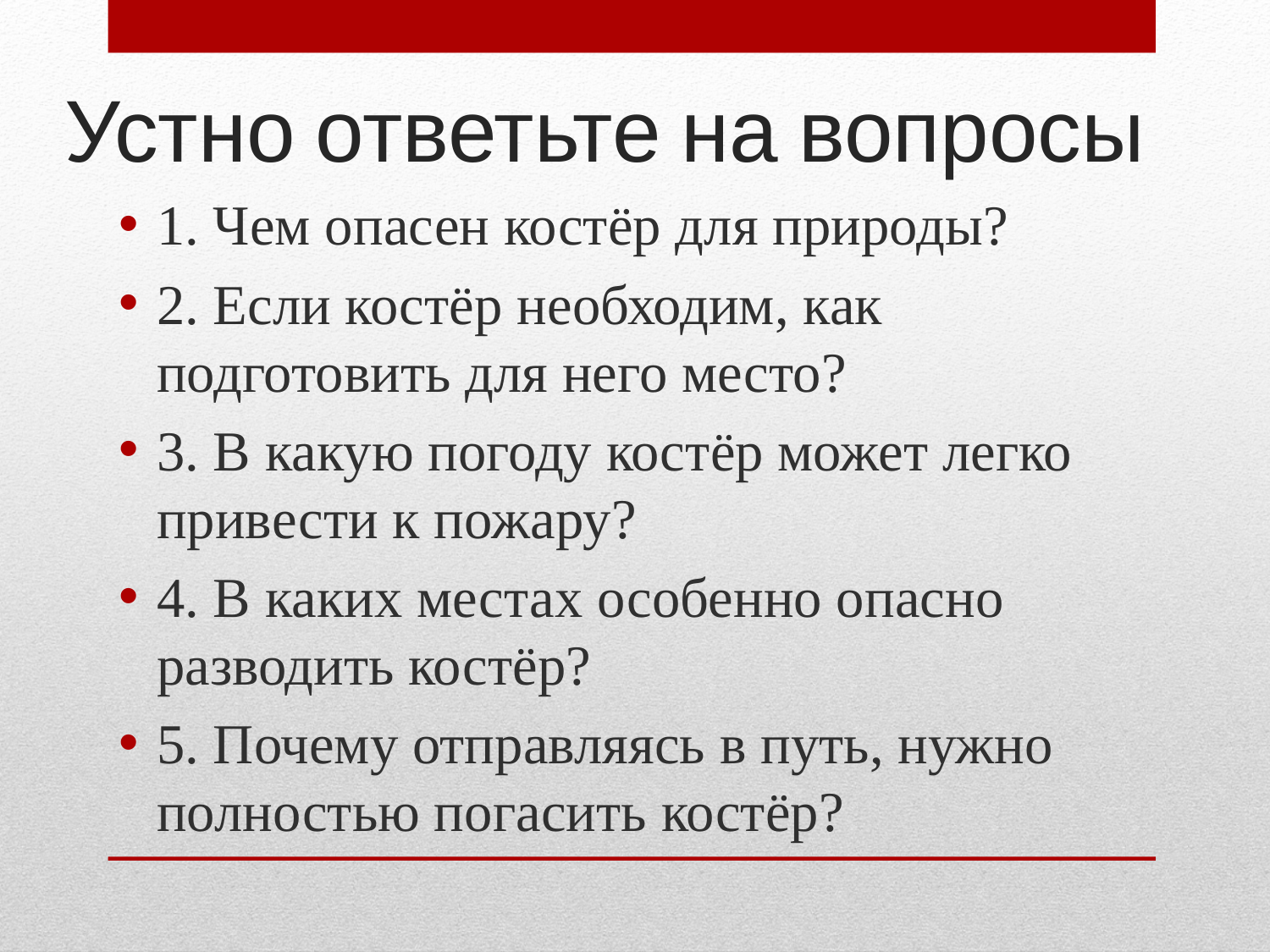

# Устно ответьте на вопросы
1. Чем опасен костёр для природы?
2. Если костёр необходим, как подготовить для него место?
3. В какую погоду костёр может легко привести к пожару?
4. В каких местах особенно опасно разводить костёр?
5. Почему отправляясь в путь, нужно полностью погасить костёр?